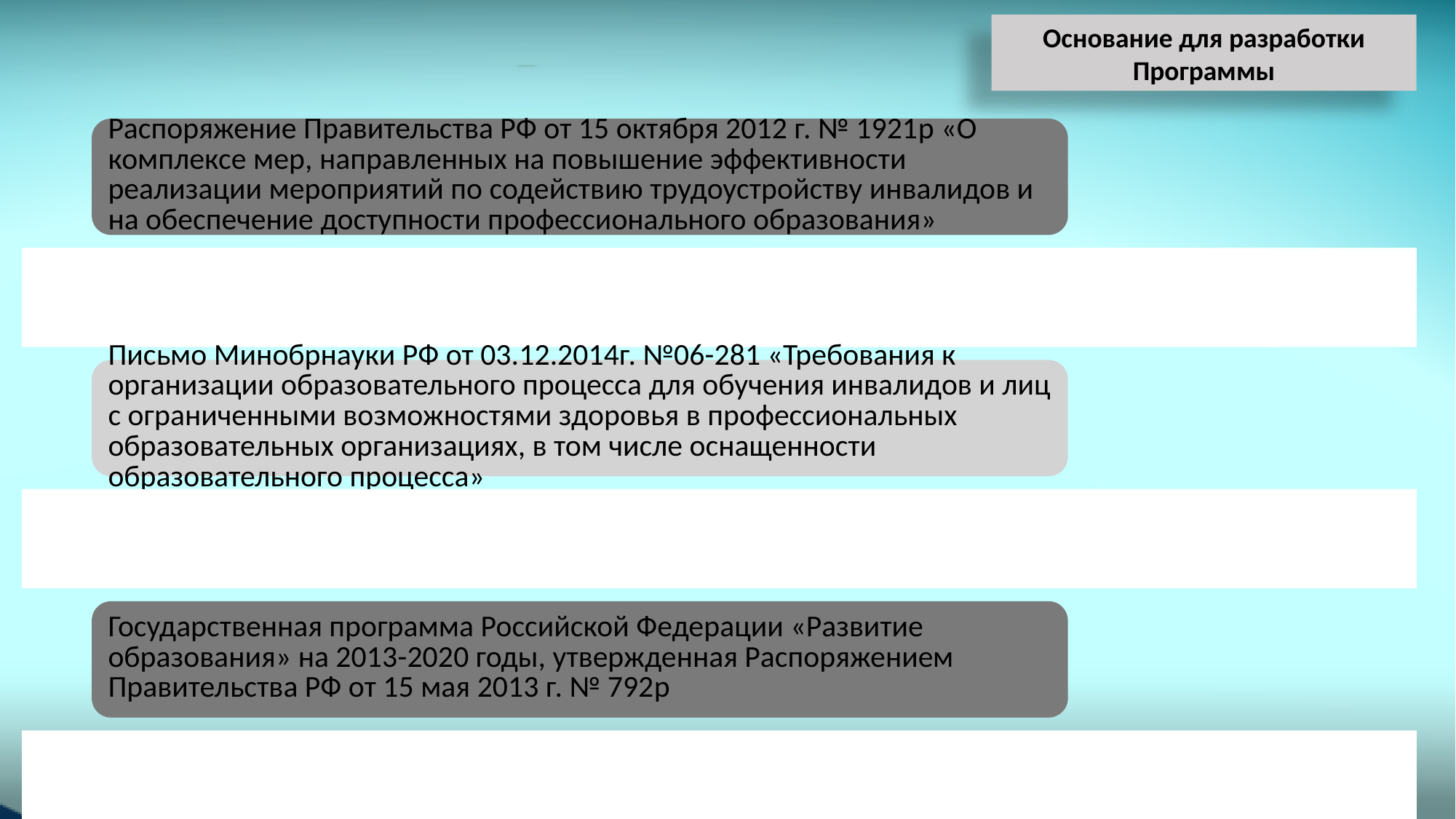

Основание для разработки Программы
Распоряжение Правительства РФ от 15 октября 2012 г. № 1921­р «О комплексе мер, направленных на повышение эффективности реализации мероприятий по содействию трудоустройству инвалидов и на обеспечение доступности профессионального образования»
Государственная программа Российской Федерации «Развитие образования» на 2013­-2020 годы, утвержденная Распоряжением Правительства РФ от 15 мая 2013 г. № 792­р
Письмо Минобрнауки РФ от 03.12.2014г. №06-281 «Требования к организации образовательного процесса для обучения инвалидов и лиц с ограниченными возможностями здоровья в профессиональных образовательных организациях, в том числе оснащенности образовательного процесса»